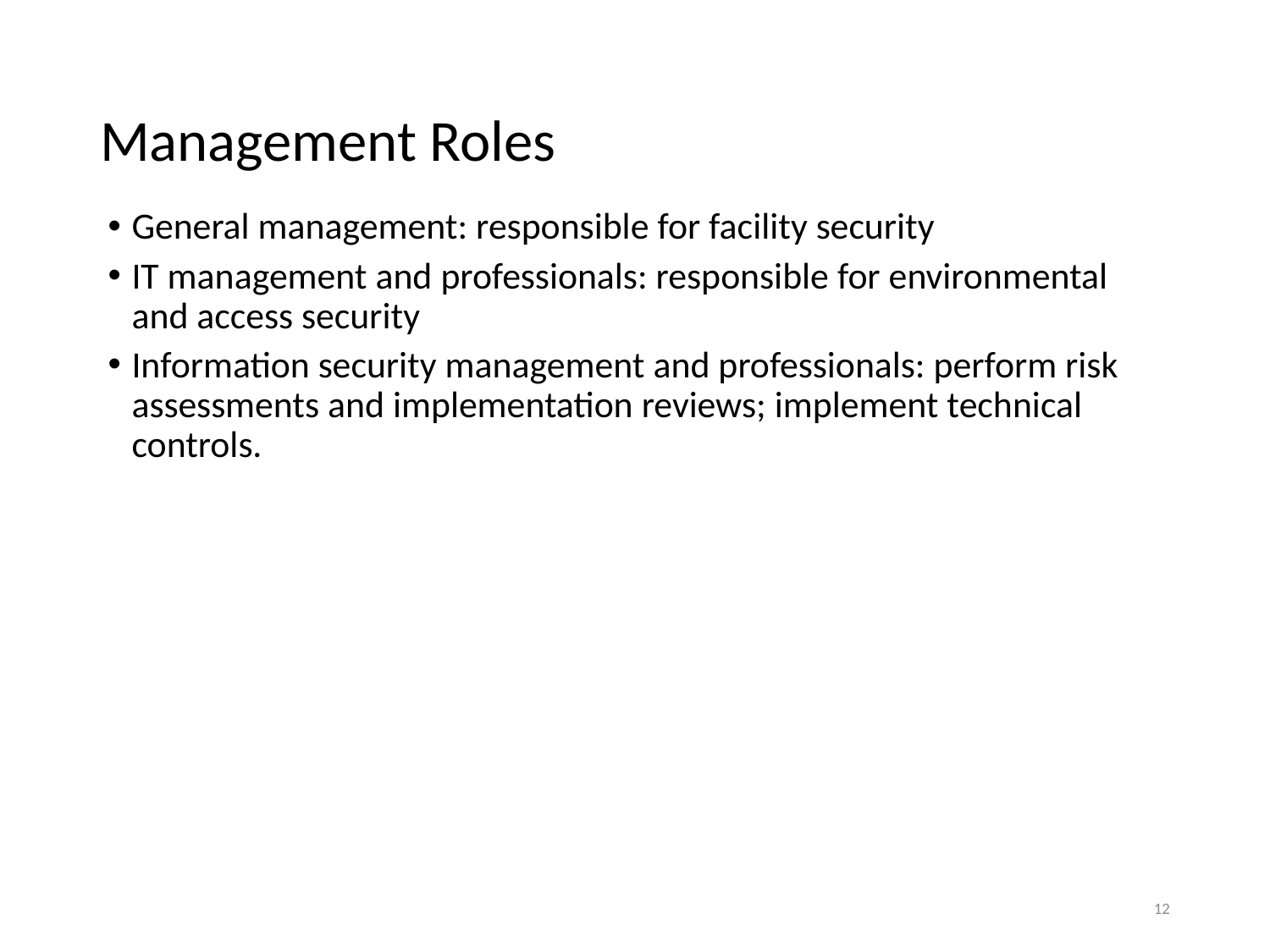

# Management Roles
General management: responsible for facility security
IT management and professionals: responsible for environmental and access security
Information security management and professionals: perform risk assessments and implementation reviews; implement technical controls.
12